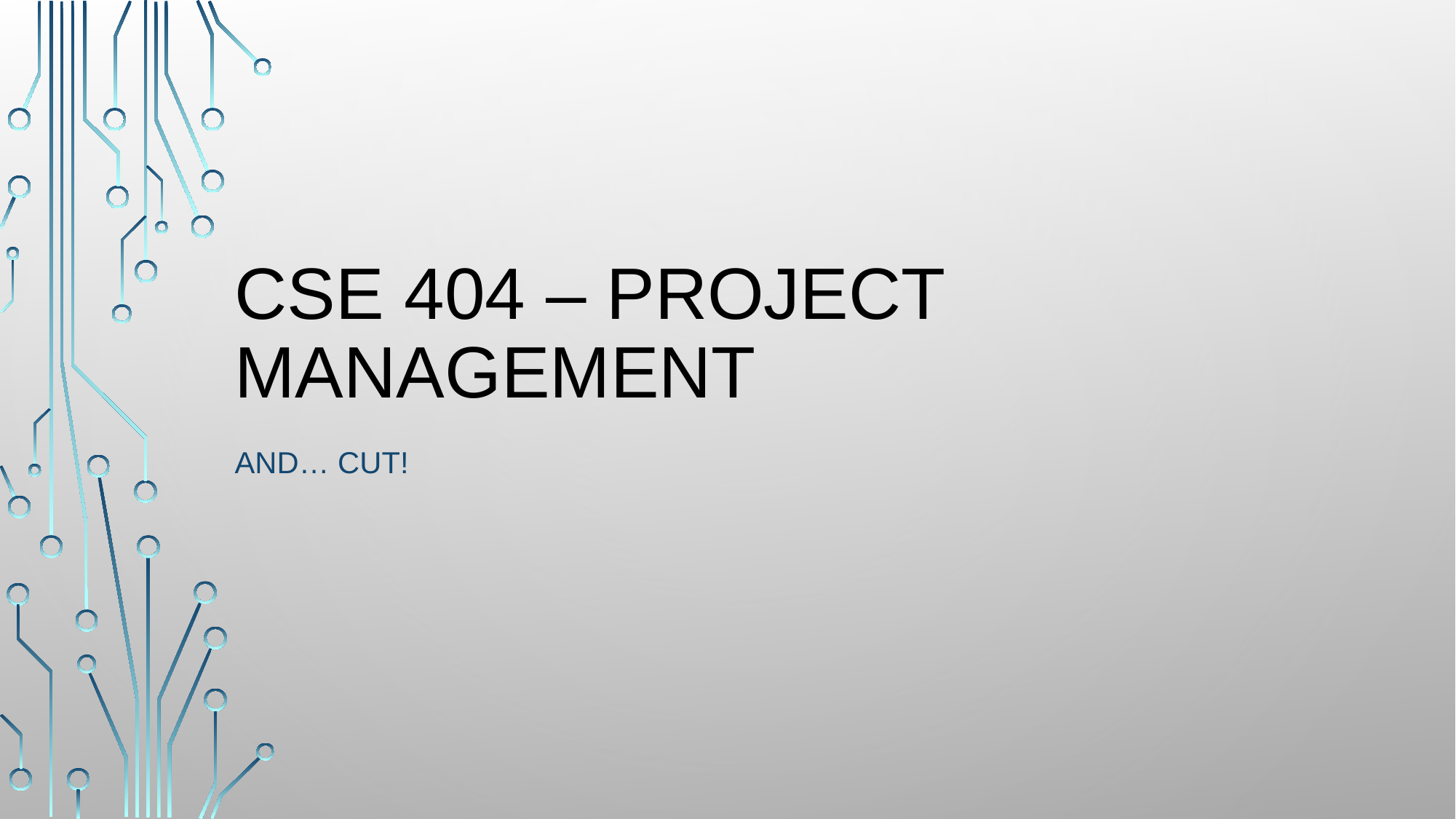

# CSE 404 – Project Management
And… CUT!